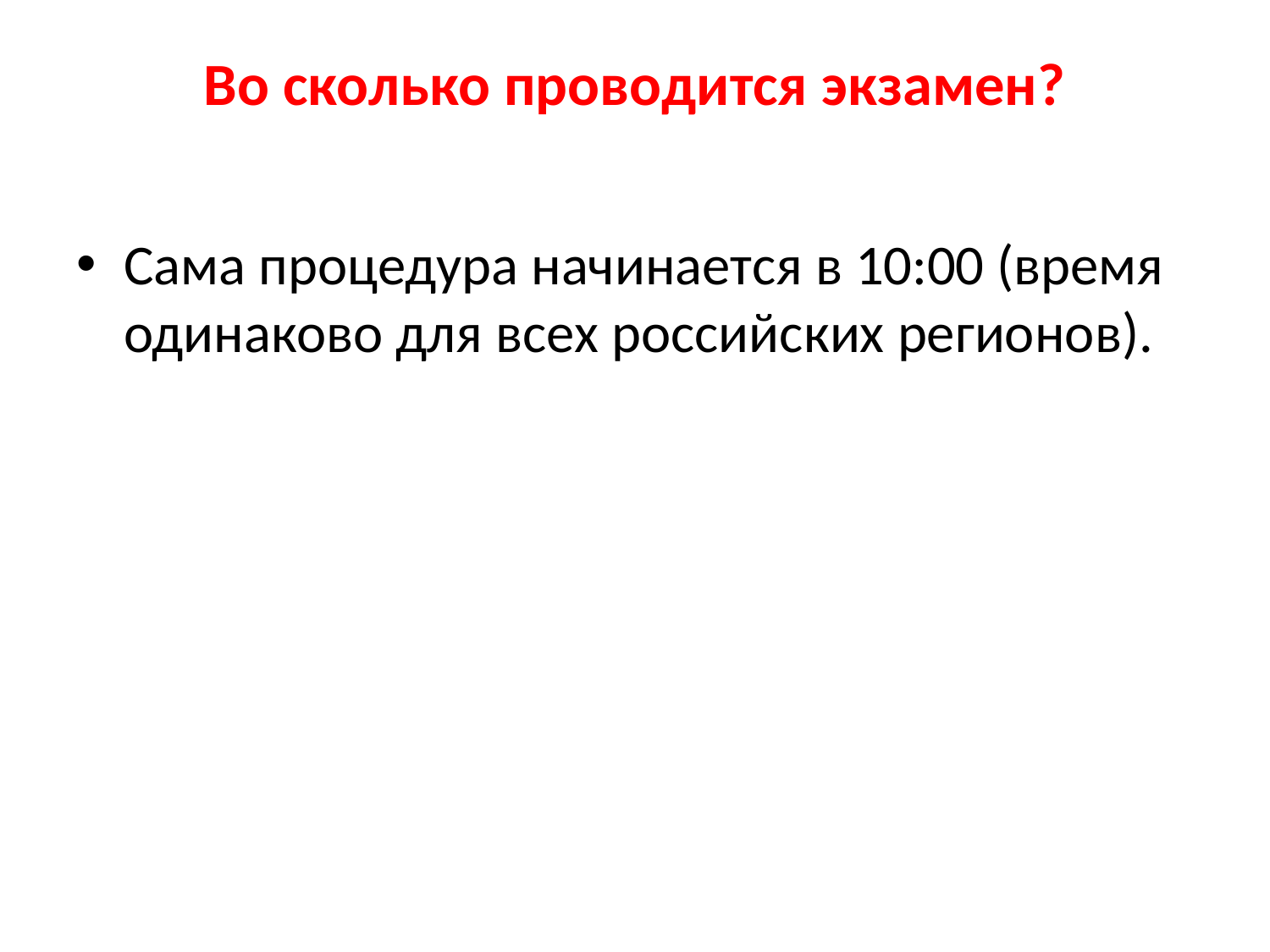

# Во сколько проводится экзамен?
Сама процедура начинается в 10:00 (время одинаково для всех российских регионов).